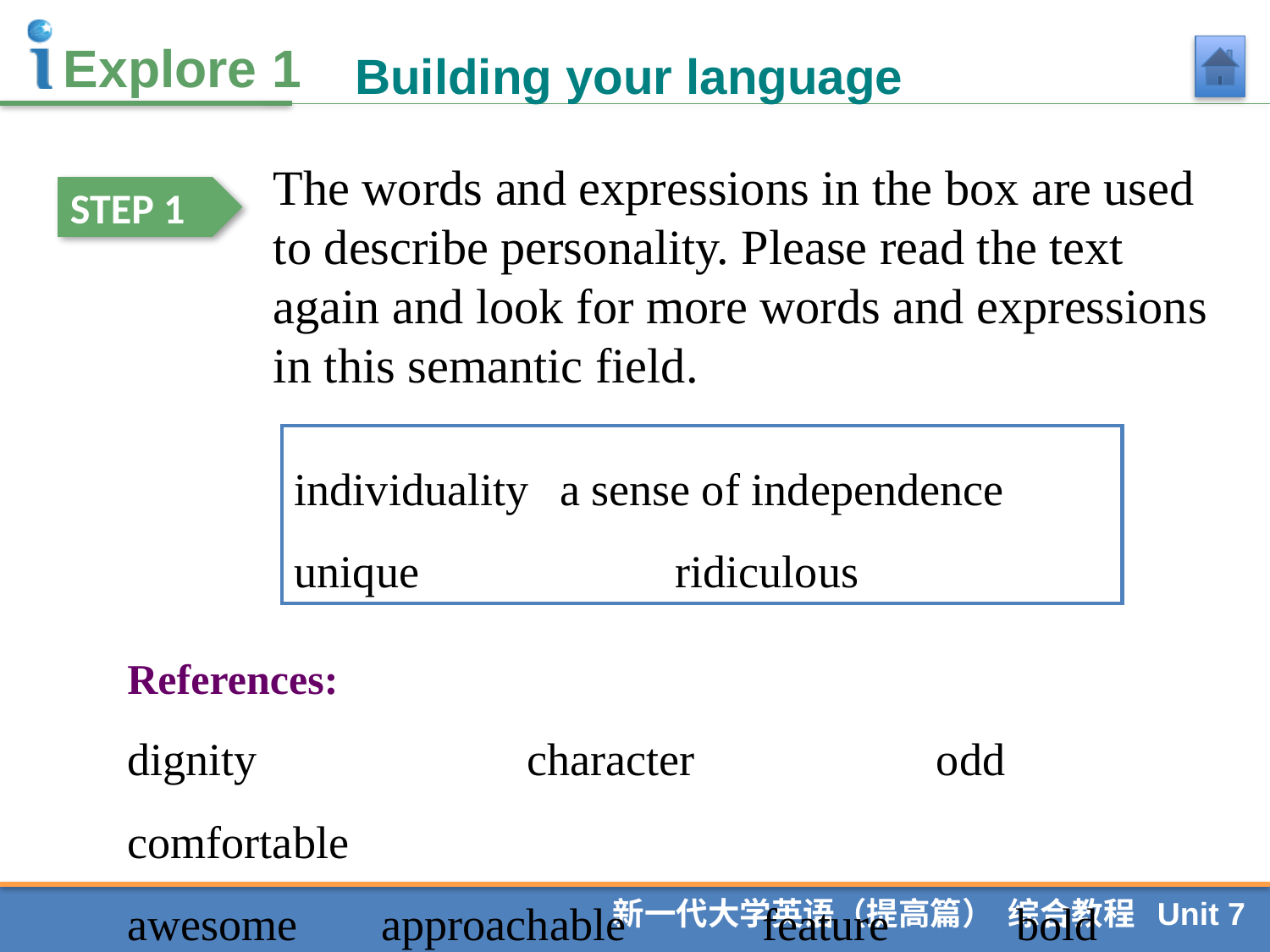

Building your language
The words and expressions in the box are used to describe personality. Please read the text again and look for more words and expressions in this semantic field.
STEP 1
individuality	 a sense of independence
unique 		ridiculous
References:
dignity  		character   		odd   	  	comfortable
awesome   	approachable   	feature  	bold